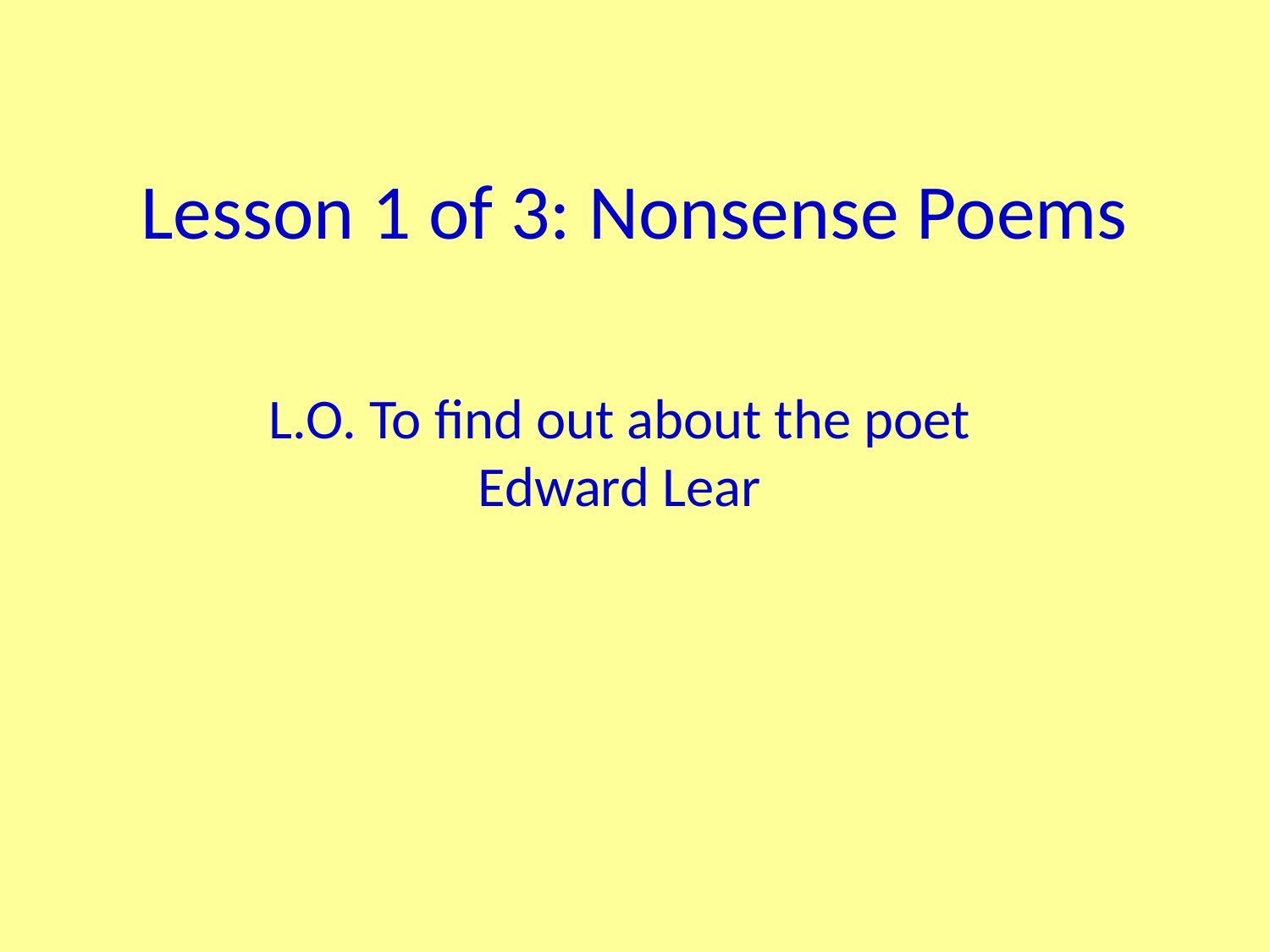

# Lesson 1 of 3: Nonsense Poems
L.O. To find out about the poet Edward Lear